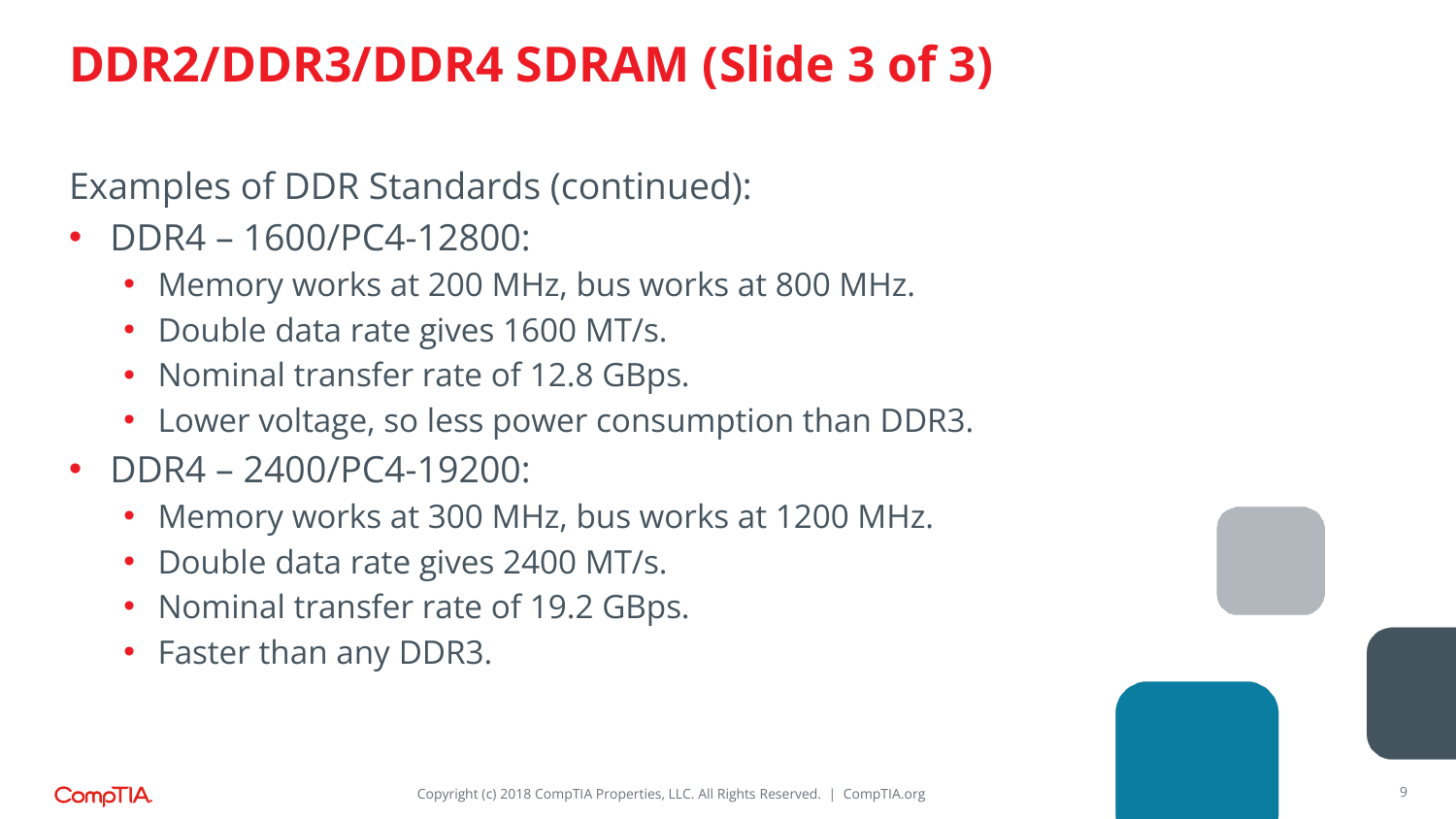

# DDR2/DDR3/DDR4 SDRAM (Slide 3 of 3)
Examples of DDR Standards (continued):
DDR4 – 1600/PC4-12800:
Memory works at 200 MHz, bus works at 800 MHz.
Double data rate gives 1600 MT/s.
Nominal transfer rate of 12.8 GBps.
Lower voltage, so less power consumption than DDR3.
DDR4 – 2400/PC4-19200:
Memory works at 300 MHz, bus works at 1200 MHz.
Double data rate gives 2400 MT/s.
Nominal transfer rate of 19.2 GBps.
Faster than any DDR3.
9